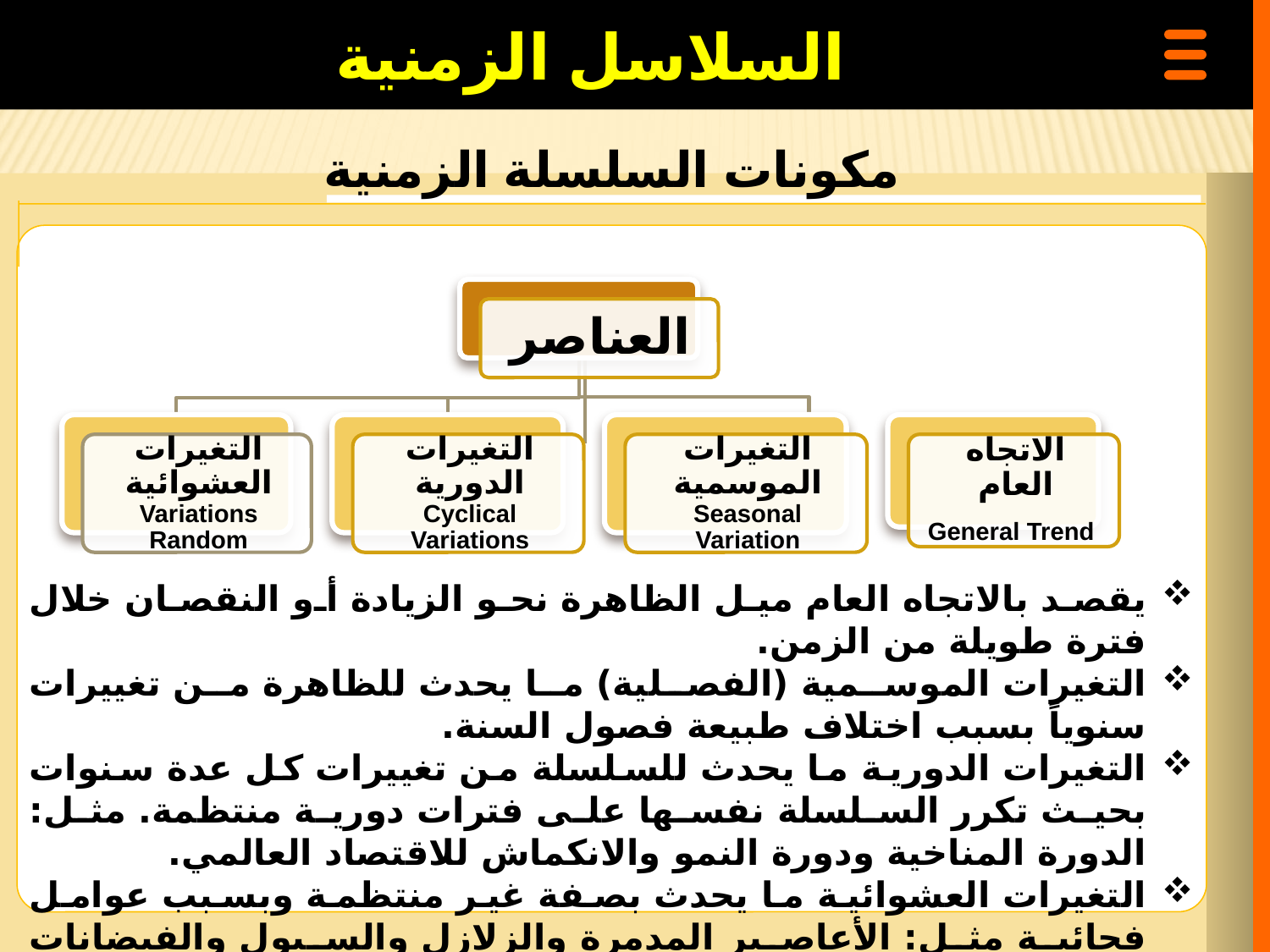

السلاسل الزمنية

مكونات السلسلة الزمنية

يقصد بالاتجاه العام ميل الظاهرة نحو الزيادة أو النقصان خلال فترة طويلة من الزمن.
التغيرات الموسمية (الفصلية) ما يحدث للظاهرة من تغييرات سنوياً بسبب اختلاف طبيعة فصول السنة.
التغيرات الدورية ما يحدث للسلسلة من تغييرات كل عدة سنوات بحيث تكرر السلسلة نفسها على فترات دورية منتظمة. مثل: الدورة المناخية ودورة النمو والانكماش للاقتصاد العالمي.
التغيرات العشوائية ما يحدث بصفة غير منتظمة وبسبب عوامل فجائية مثل: الأعاصير المدمرة والزلازل والسيول والفيضانات والمد البحري تسونامي والحرائق وإفلاس البنوك.

العناصر
الاتجاه العام
 General Trend
التغيرات الموسمية Seasonal Variation
التغيرات الدورية Cyclical Variations
التغيرات العشوائية Variations Random